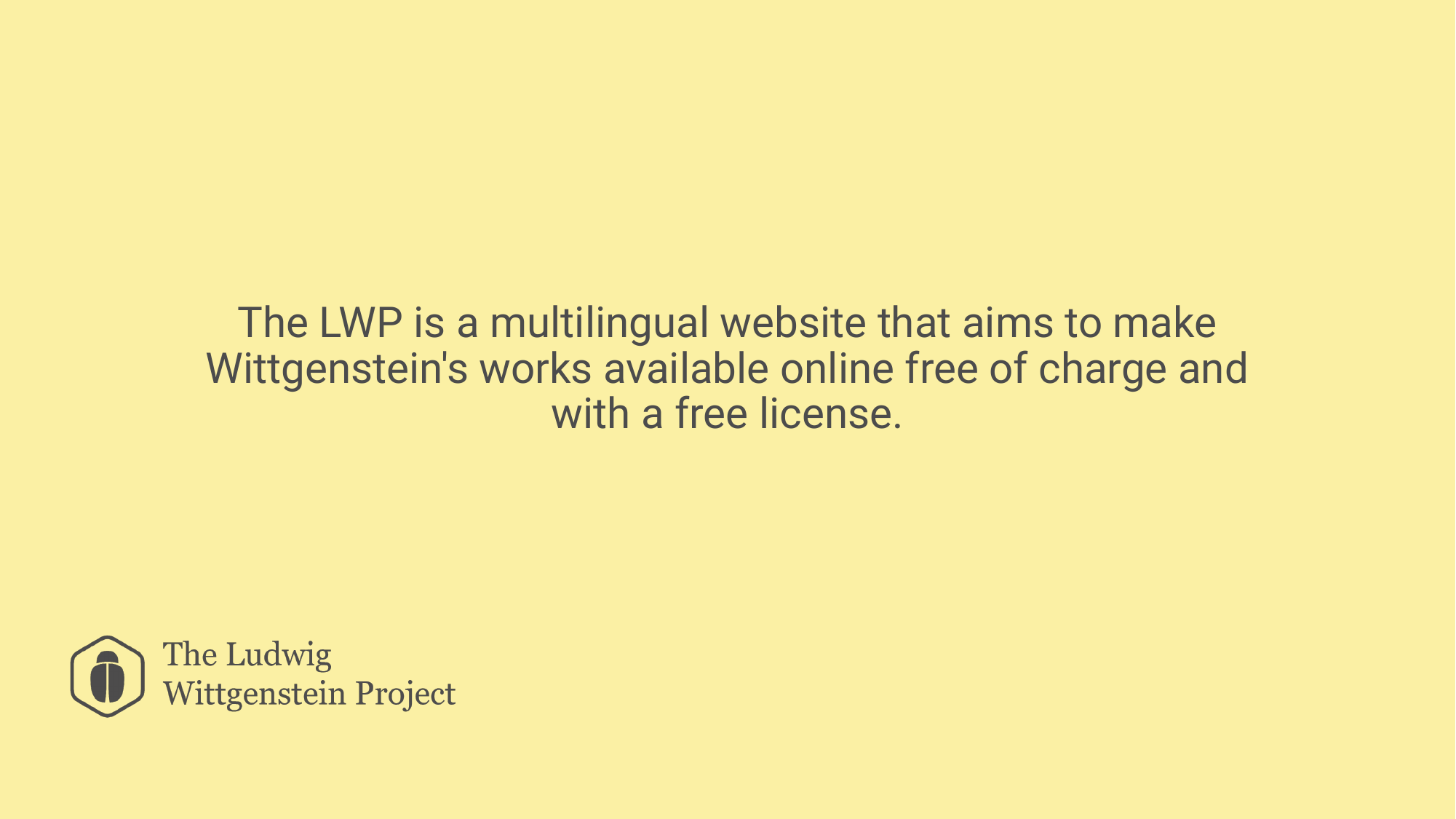

The LWP is a multilingual website that aims to make Wittgenstein's works available online free of charge and with a free license.